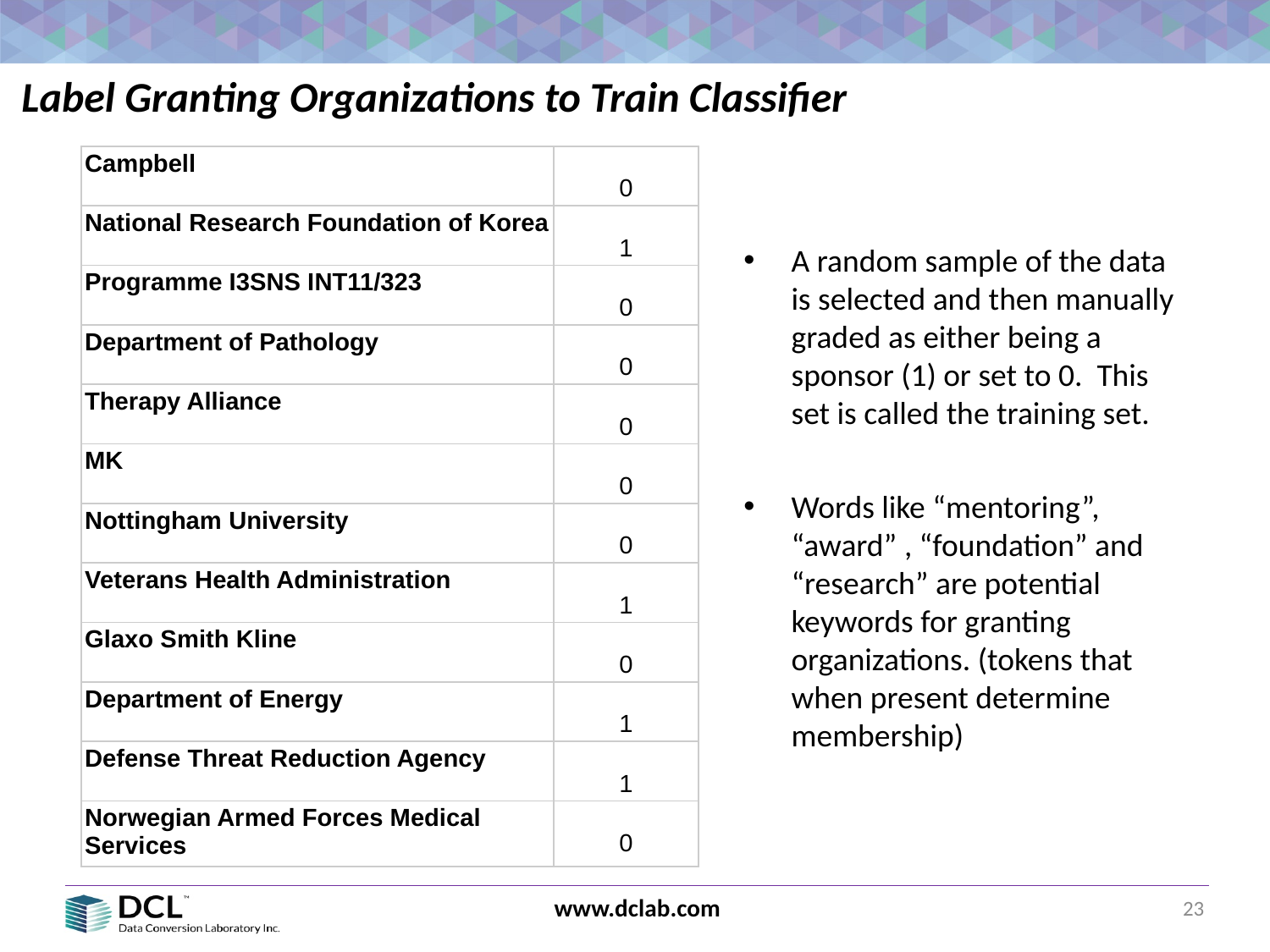

Label Granting Organizations to Train Classifier
| Campbell | 0 |
| --- | --- |
| National Research Foundation of Korea | 1 |
| Programme I3SNS INT11/323 | 0 |
| Department of Pathology | 0 |
| Therapy Alliance | 0 |
| MK | 0 |
| Nottingham University | 0 |
| Veterans Health Administration | 1 |
| Glaxo Smith Kline | 0 |
| Department of Energy | 1 |
| Defense Threat Reduction Agency | 1 |
| Norwegian Armed Forces Medical Services | 0 |
A random sample of the data is selected and then manually graded as either being a sponsor (1) or set to 0.  This  set is called the training set.

Words like “mentoring”,  “award” , “foundation” and “research” are potential  keywords for granting organizations. (tokens that when present determine membership)
23